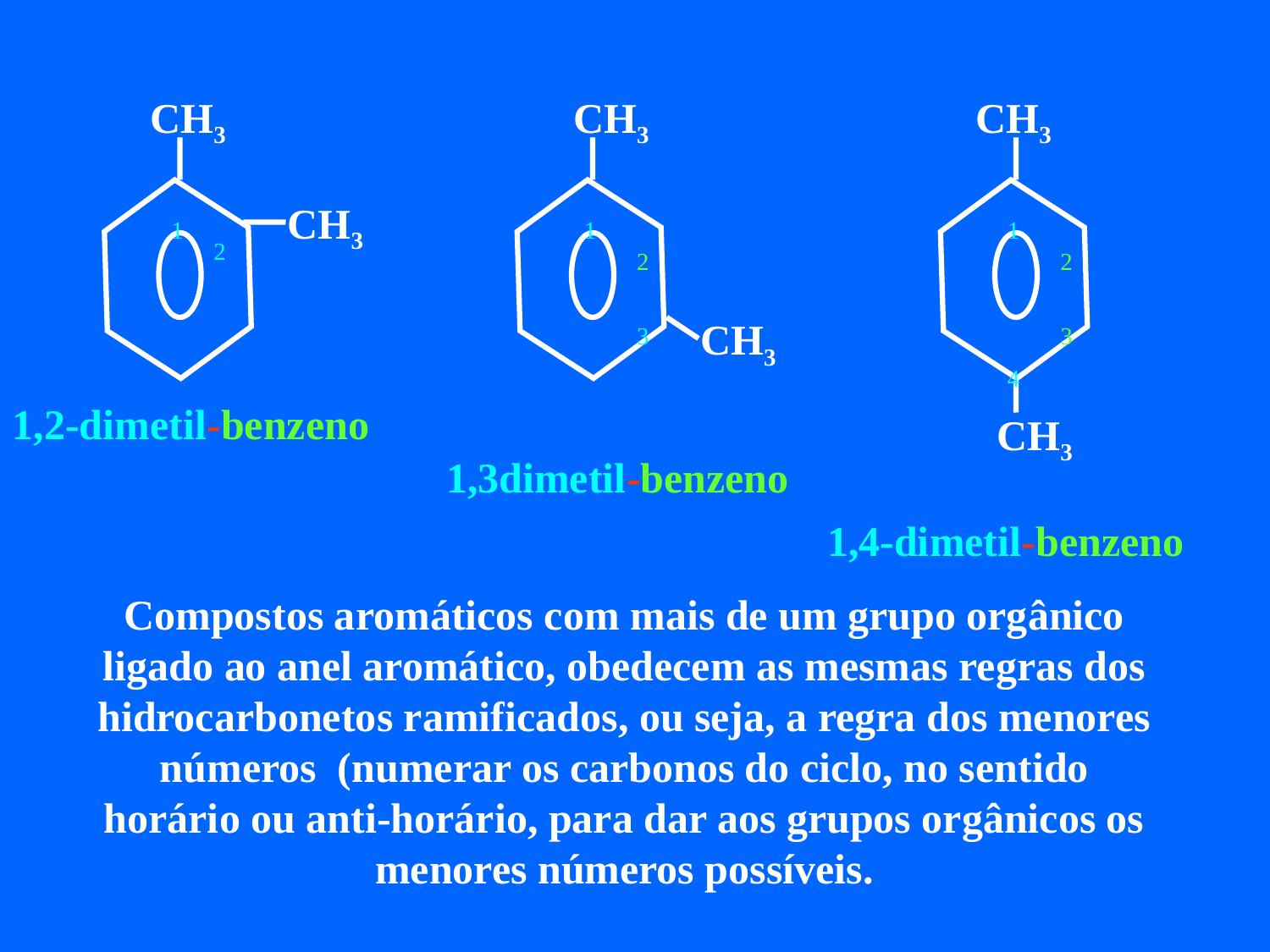

CH3

CH3

CH3

CH3

CH3

CH3
1
1
1
2
2
2
3
3
4
1,2-dimetil-benzeno
1,3dimetil-benzeno
1,4-dimetil-benzeno
Compostos aromáticos com mais de um grupo orgânico ligado ao anel aromático, obedecem as mesmas regras dos hidrocarbonetos ramificados, ou seja, a regra dos menores números  (numerar os carbonos do ciclo, no sentido horário ou anti-horário, para dar aos grupos orgânicos os menores números possíveis.